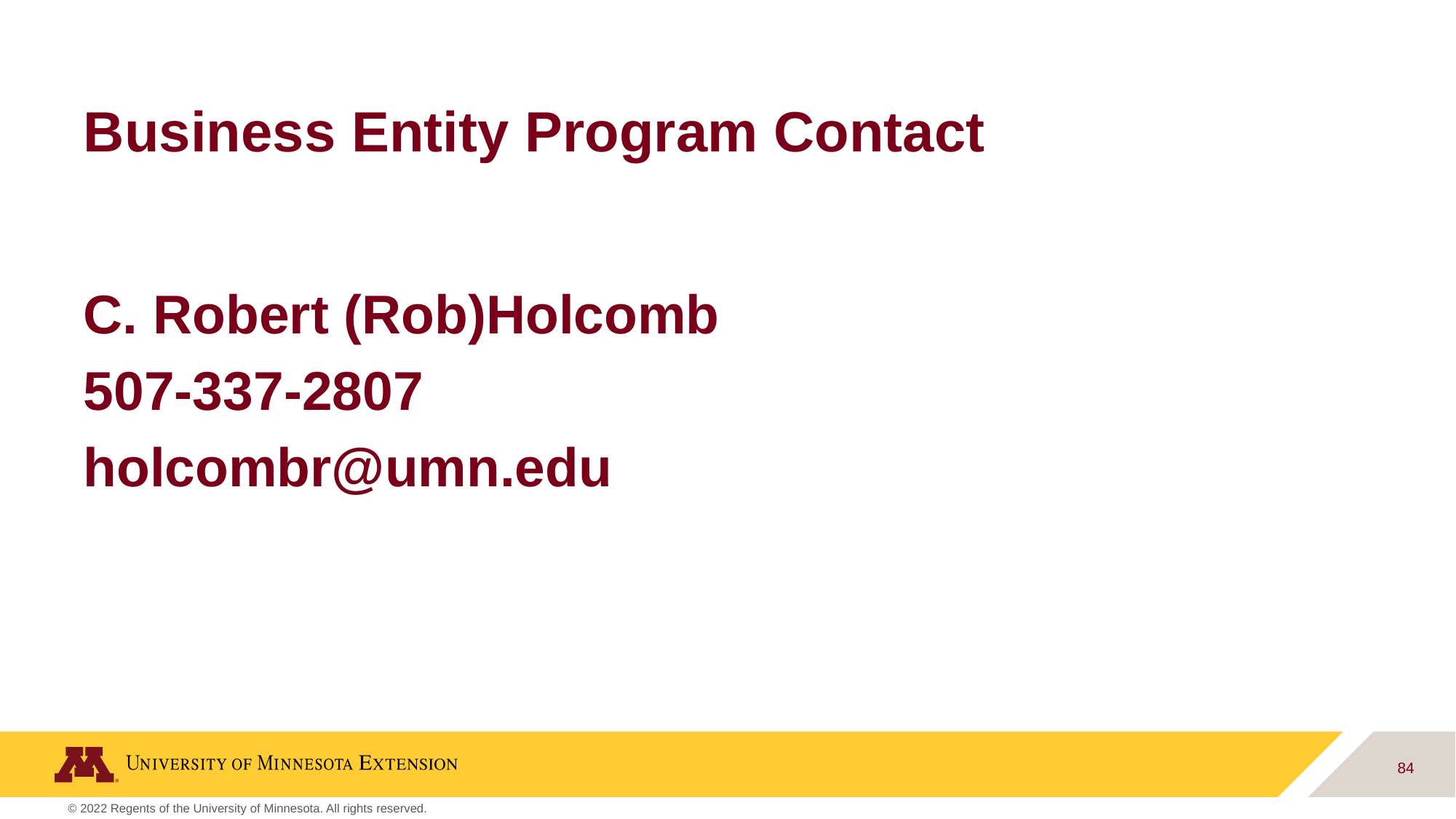

# Business Entity Program Contact
C. Robert (Rob)Holcomb
507-337-2807
holcombr@umn.edu